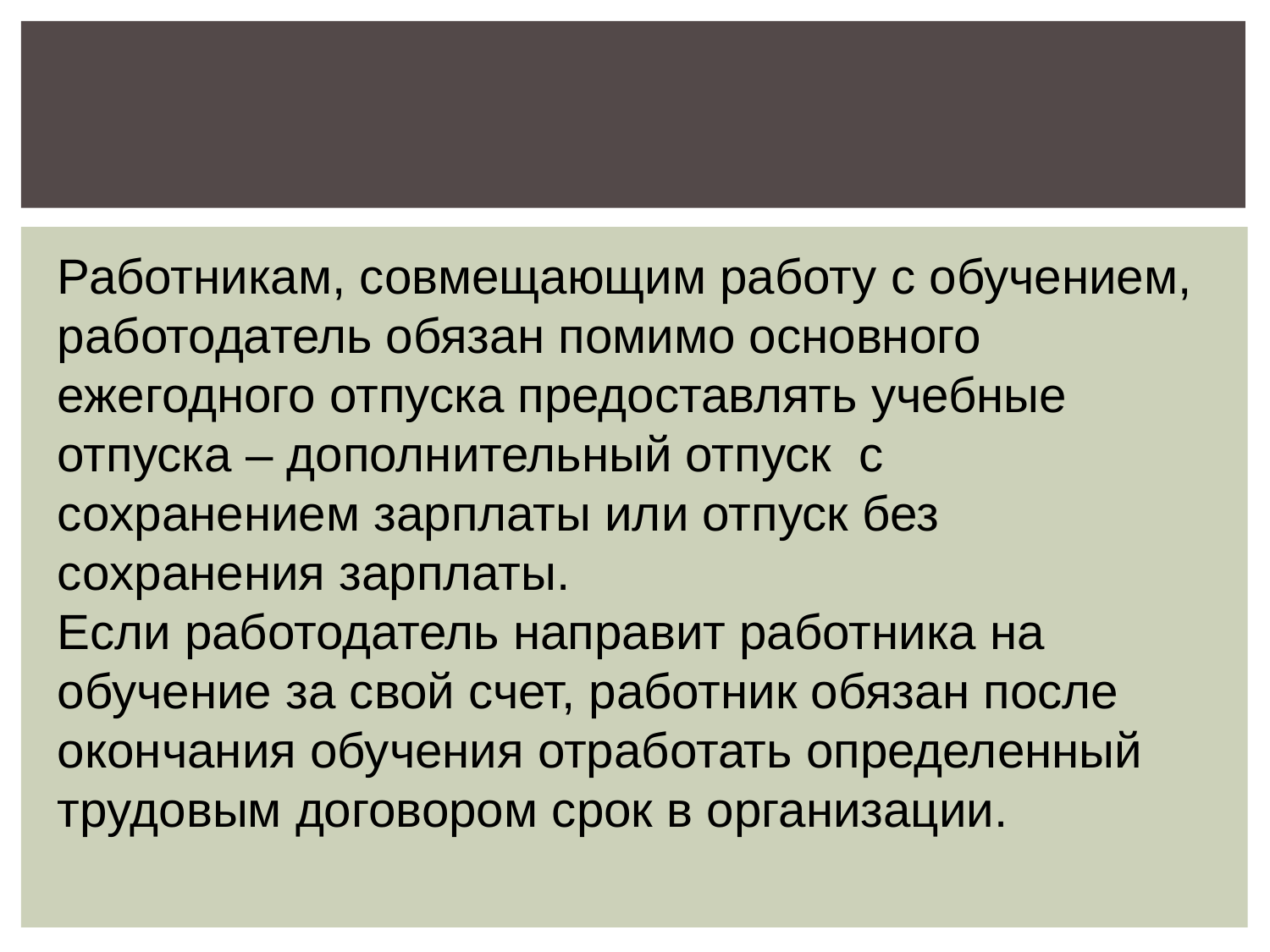

#
Работникам, совмещающим работу с обучением, работодатель обязан помимо основного ежегодного отпуска предоставлять учебные отпуска – дополнительный отпуск  с сохранением зарплаты или отпуск без сохранения зарплаты.
Если работодатель направит работника на обучение за свой счет, работник обязан после окончания обучения отработать определенный трудовым договором срок в организации.